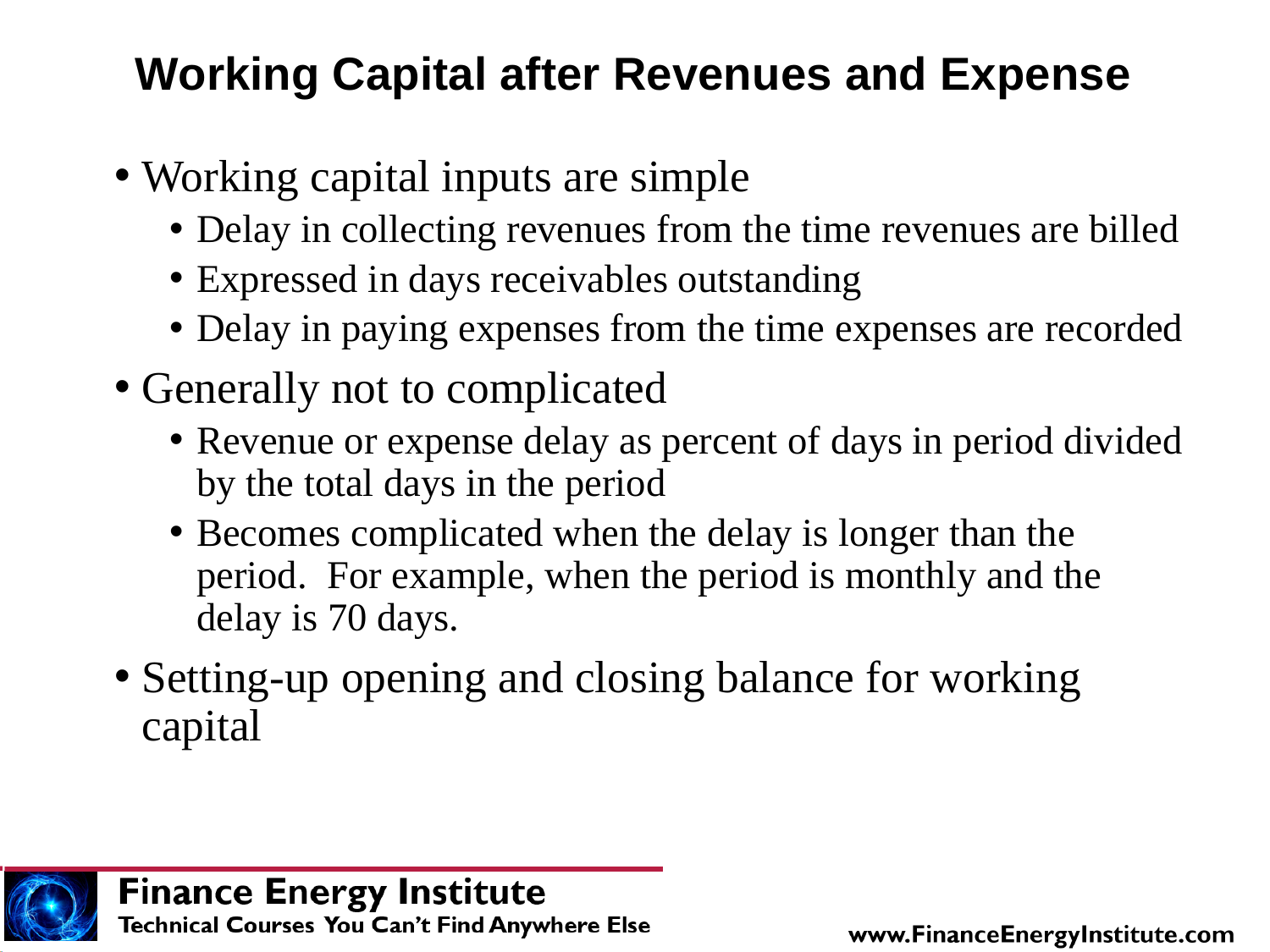

# Working Capital after Revenues and Expense
Working capital inputs are simple
Delay in collecting revenues from the time revenues are billed
Expressed in days receivables outstanding
Delay in paying expenses from the time expenses are recorded
Generally not to complicated
Revenue or expense delay as percent of days in period divided by the total days in the period
Becomes complicated when the delay is longer than the period.  For example, when the period is monthly and the delay is 70 days.
Setting-up opening and closing balance for working capital